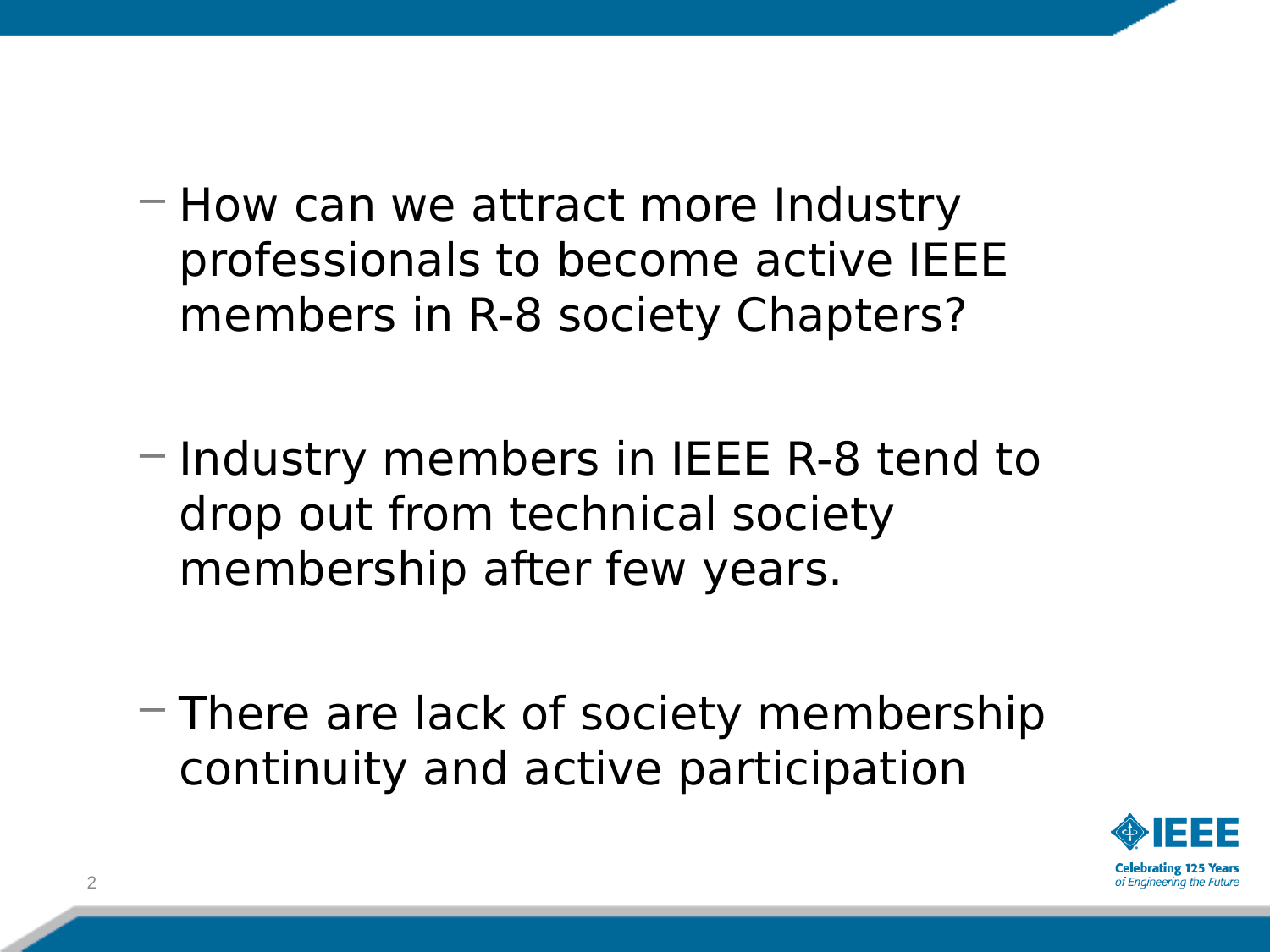

How can we attract more Industry professionals to become active IEEE members in R-8 society Chapters?

Industry members in IEEE R-8 tend to drop out from technical society membership after few years.

There are lack of society membership continuity and active participation
2